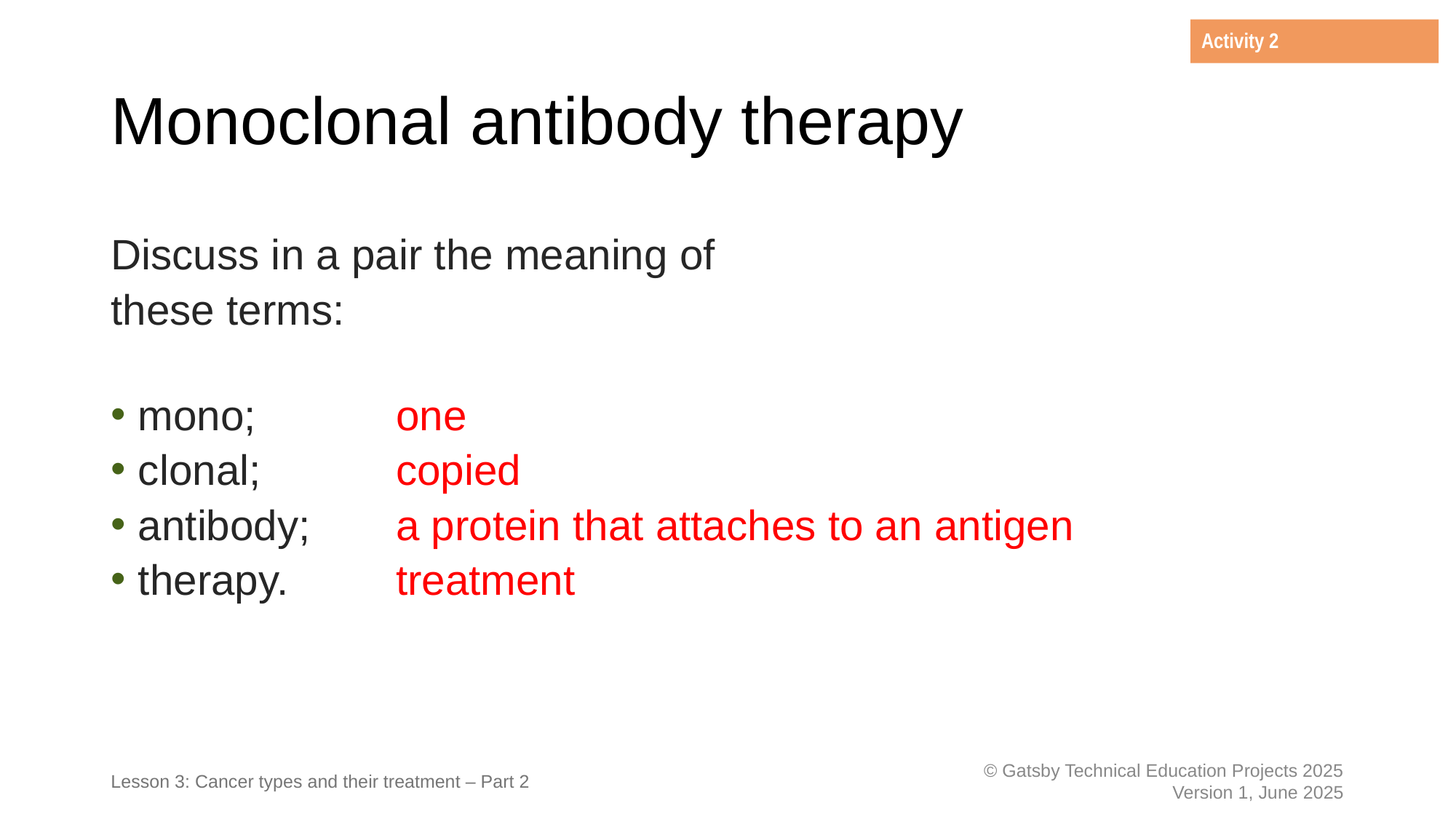

Activity 2
# Monoclonal antibody therapy
Discuss in a pair the meaning of these terms:
mono;
clonal;
antibody;
therapy.

one
copied
a protein that attaches to an antigen
treatment